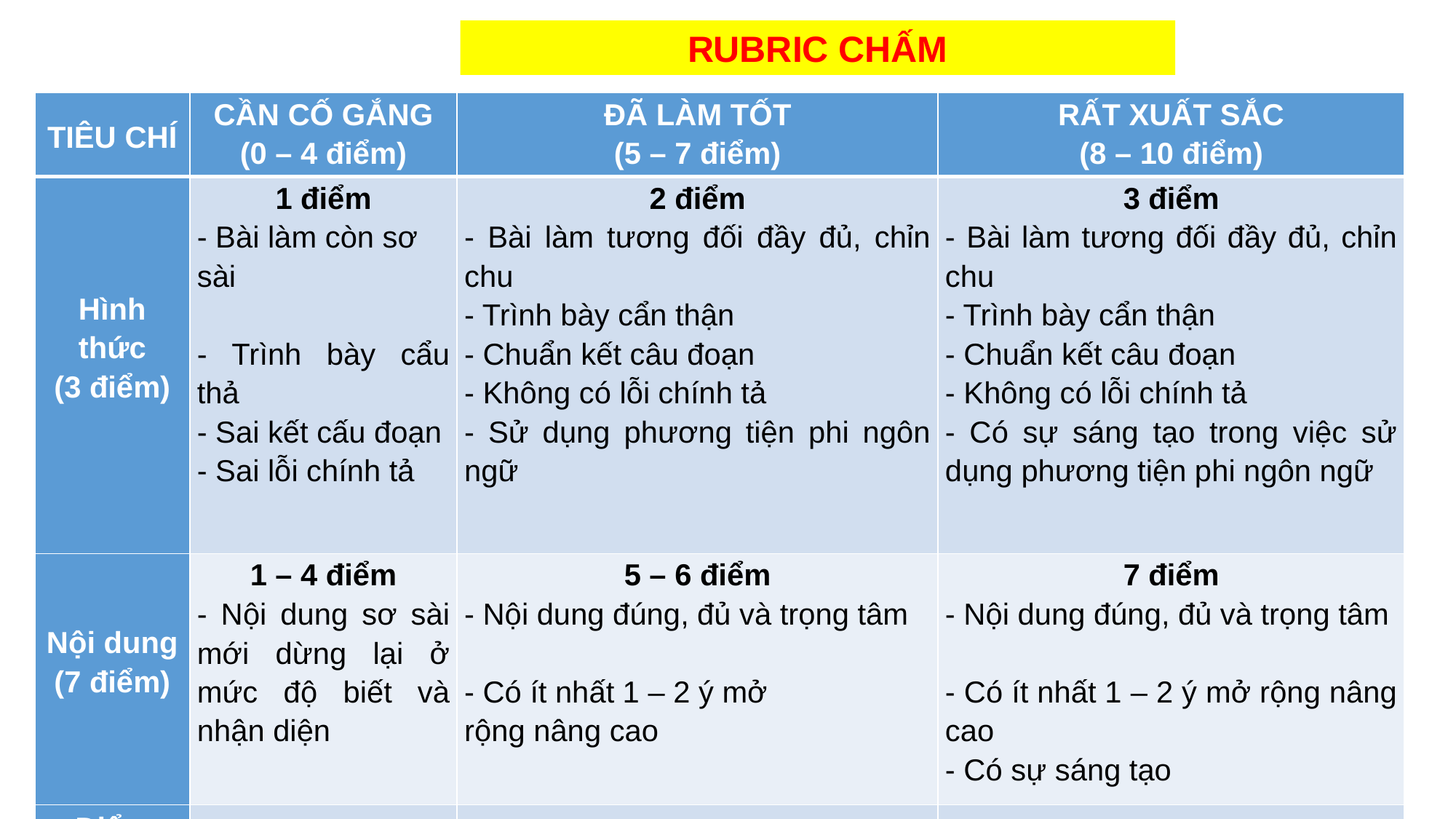

RUBRIC CHẤM
 Rubric chấm
| TIÊU CHÍ | CẦN CỐ GẮNG (0 – 4 điểm) | ĐÃ LÀM TỐT (5 – 7 điểm) | RẤT XUẤT SẮC (8 – 10 điểm) |
| --- | --- | --- | --- |
| Hình thức (3 điểm) | 1 điểm - Bài làm còn sơ sài   - Trình bày cẩu thả - Sai kết cấu đoạn - Sai lỗi chính tả | 2 điểm - Bài làm tương đối đầy đủ, chỉn chu - Trình bày cẩn thận - Chuẩn kết câu đoạn - Không có lỗi chính tả - Sử dụng phương tiện phi ngôn ngữ | 3 điểm - Bài làm tương đối đầy đủ, chỉn chu - Trình bày cẩn thận - Chuẩn kết câu đoạn - Không có lỗi chính tả - Có sự sáng tạo trong việc sử dụng phương tiện phi ngôn ngữ |
| Nội dung (7 điểm) | 1 – 4 điểm - Nội dung sơ sài mới dừng lại ở mức độ biết và nhận diện | 5 – 6 điểm - Nội dung đúng, đủ và trọng tâm   - Có ít nhất 1 – 2 ý mở rộng nâng cao | 7 điểm - Nội dung đúng, đủ và trọng tâm - Có ít nhất 1 – 2 ý mở rộng nâng cao - Có sự sáng tạo |
| Điểm |  |  |  |
| Tổng điểm |  |  |  |